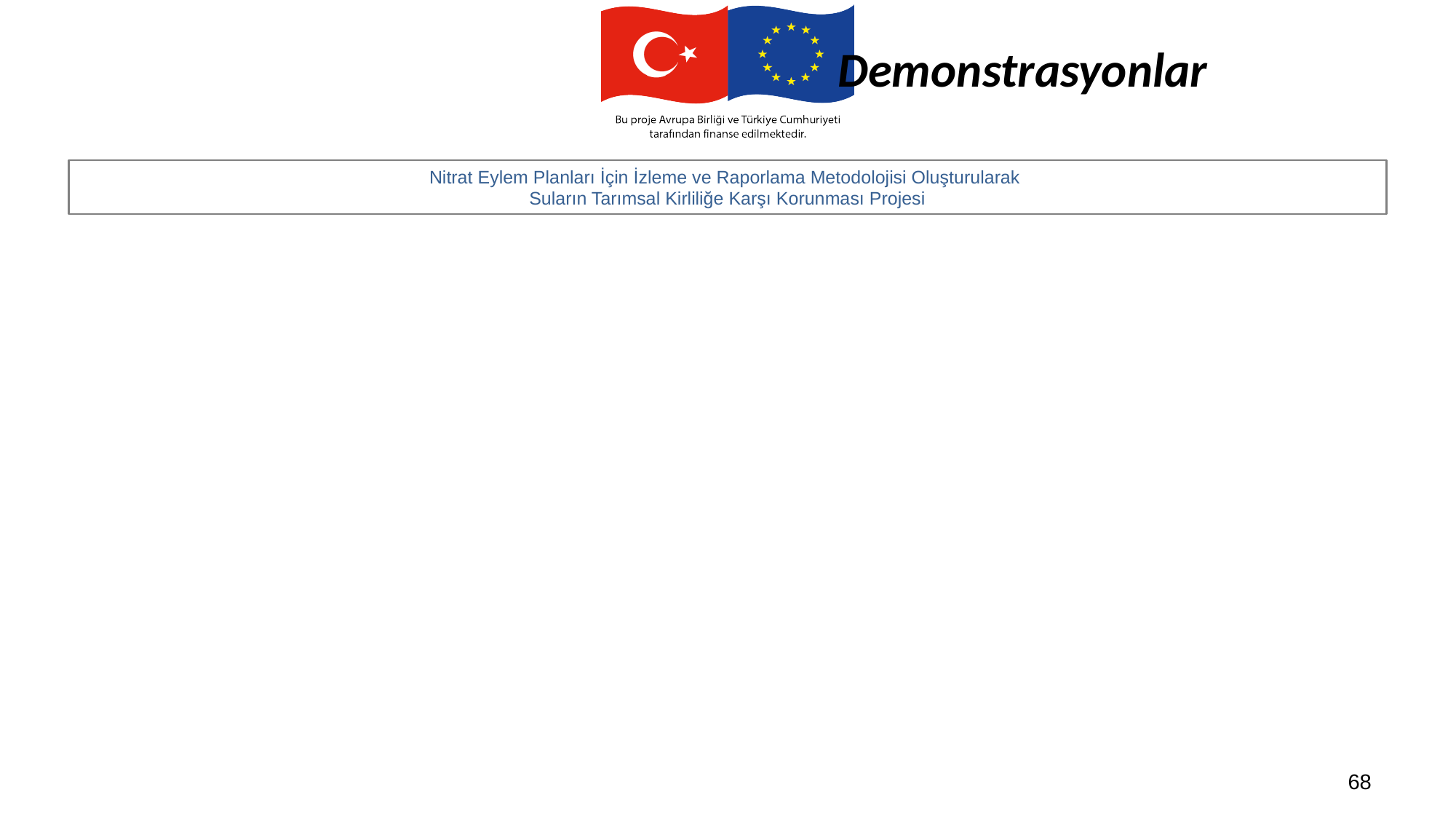

# Demonstrasyonlar
Hibrid mısır için, demonstrasyon ekim öncesinden hasada tüm teknikleri kapsayacaktır.

Yöntem demonstrasyonu serisinde yeni çeşitlerin veya ürünlerin tanıtımı için birkaç haftalık ara verilir.
68